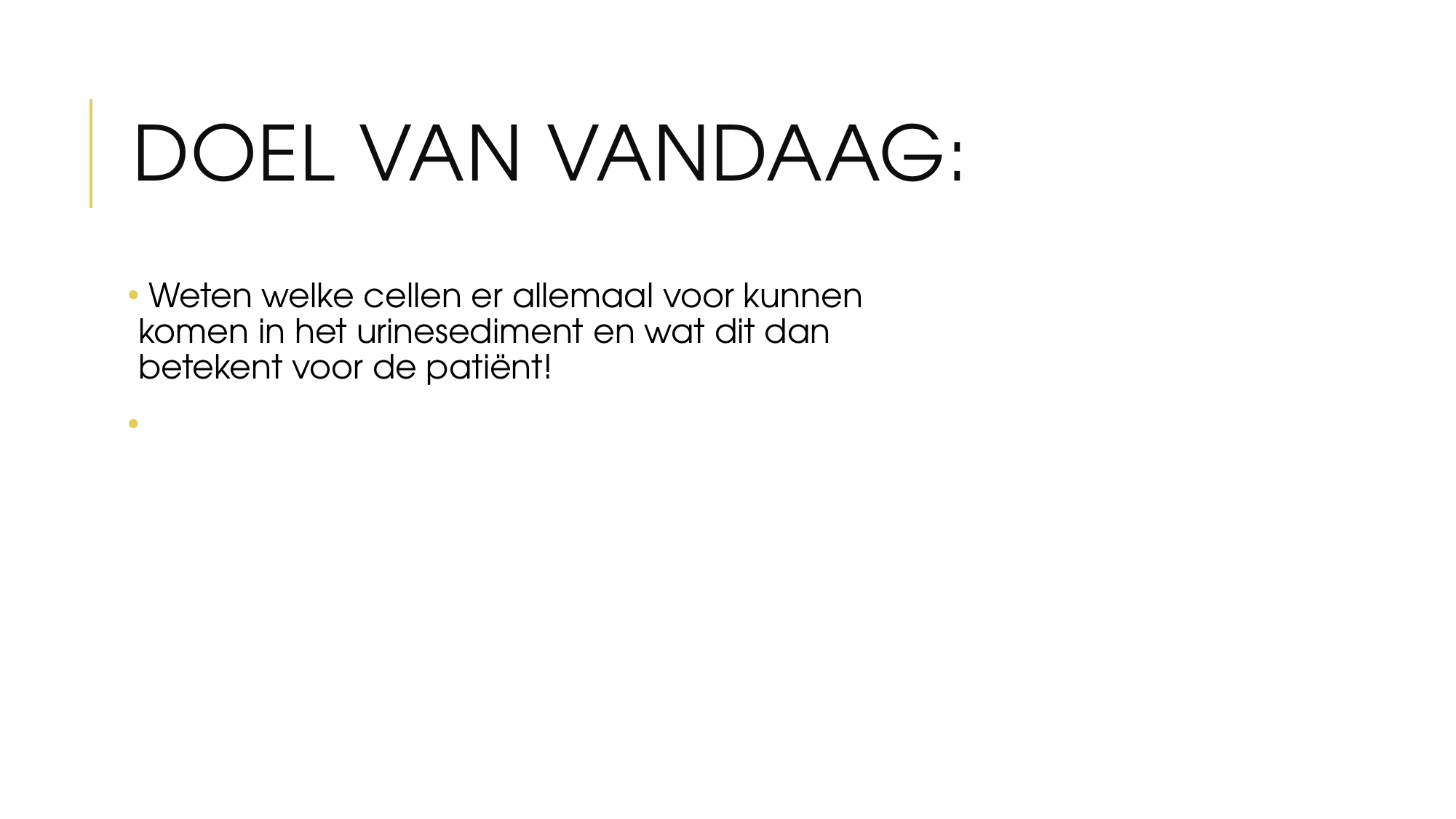

# Doel van vandaag:
 Weten welke cellen er allemaal voor kunnen komen in het urinesediment en wat dit dan betekent voor de patiënt!